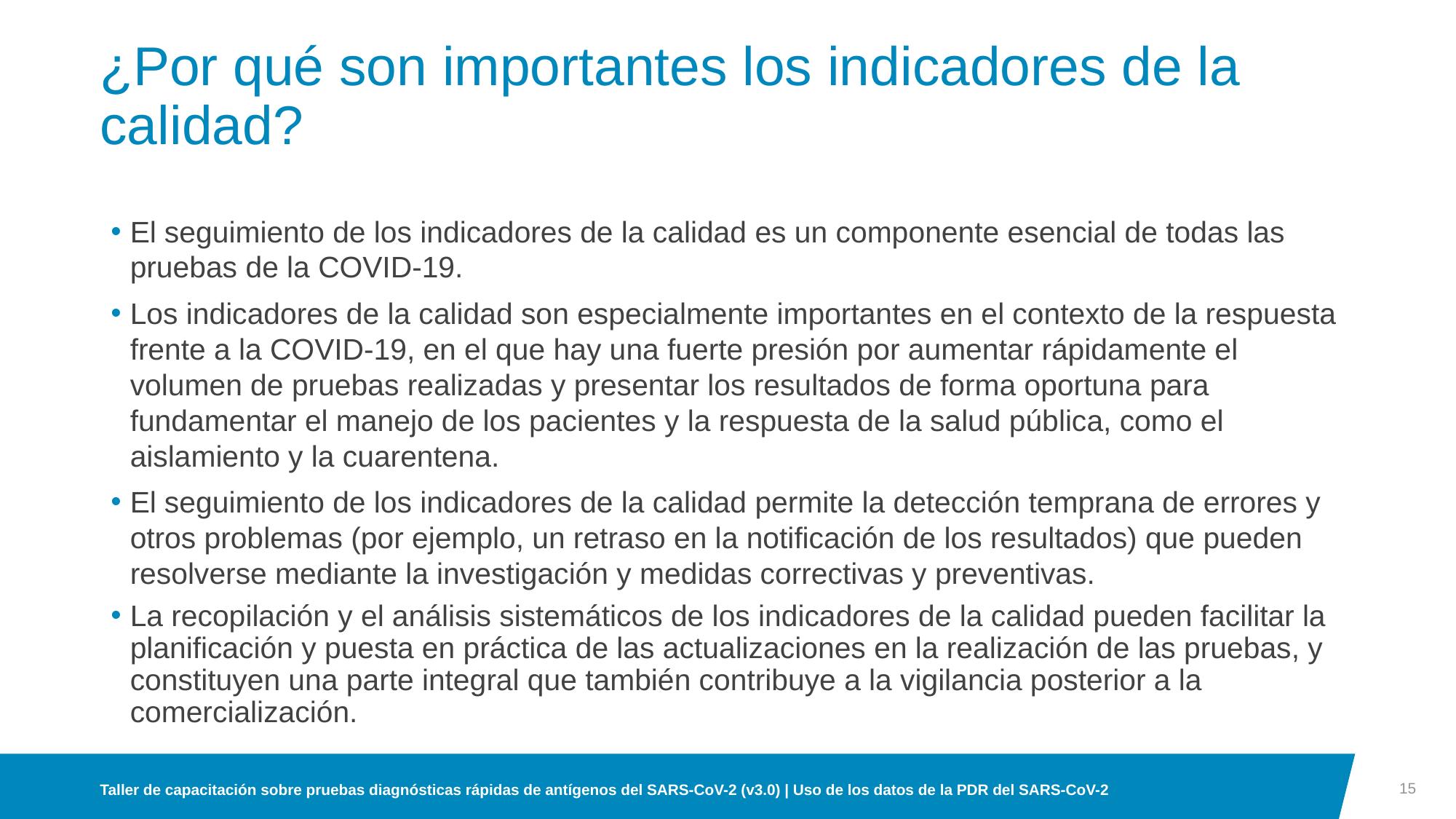

# ¿Por qué son importantes los indicadores de la calidad?
El seguimiento de los indicadores de la calidad es un componente esencial de todas las pruebas de la COVID-19.
Los indicadores de la calidad son especialmente importantes en el contexto de la respuesta frente a la COVID-19, en el que hay una fuerte presión por aumentar rápidamente el volumen de pruebas realizadas y presentar los resultados de forma oportuna para fundamentar el manejo de los pacientes y la respuesta de la salud pública, como el aislamiento y la cuarentena.
El seguimiento de los indicadores de la calidad permite la detección temprana de errores y otros problemas (por ejemplo, un retraso en la notificación de los resultados) que pueden resolverse mediante la investigación y medidas correctivas y preventivas.
La recopilación y el análisis sistemáticos de los indicadores de la calidad pueden facilitar la planificación y puesta en práctica de las actualizaciones en la realización de las pruebas, y constituyen una parte integral que también contribuye a la vigilancia posterior a la comercialización.

15
Taller de capacitación sobre pruebas diagnósticas rápidas de antígenos del SARS-CoV-2 (v3.0) | Uso de los datos de la PDR del SARS-CoV-2